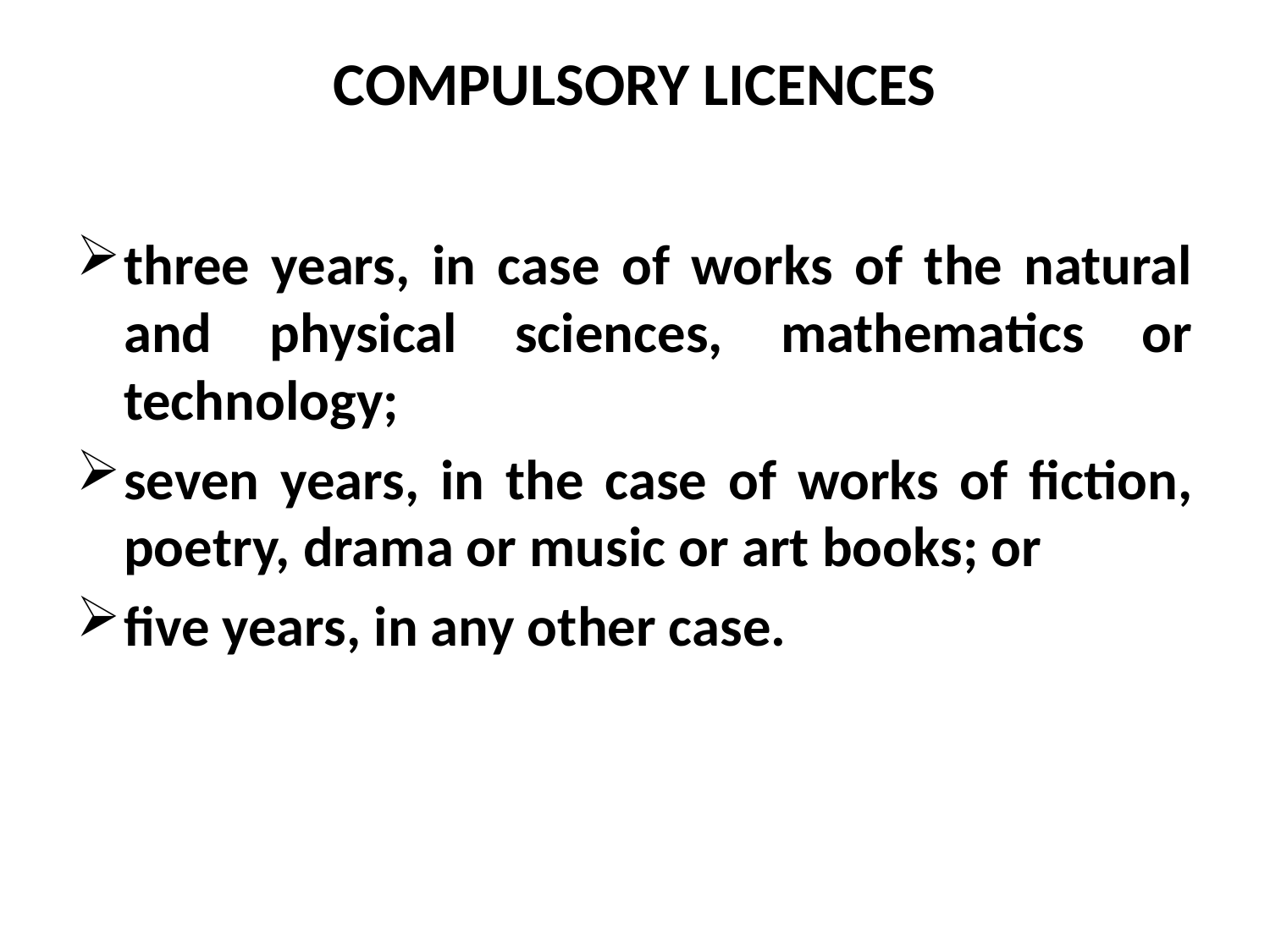

# COMPULSORY LICENCES
three years, in case of works of the natural and physical sciences, mathematics or technology;
seven years, in the case of works of fiction, poetry, drama or music or art books; or
five years, in any other case.